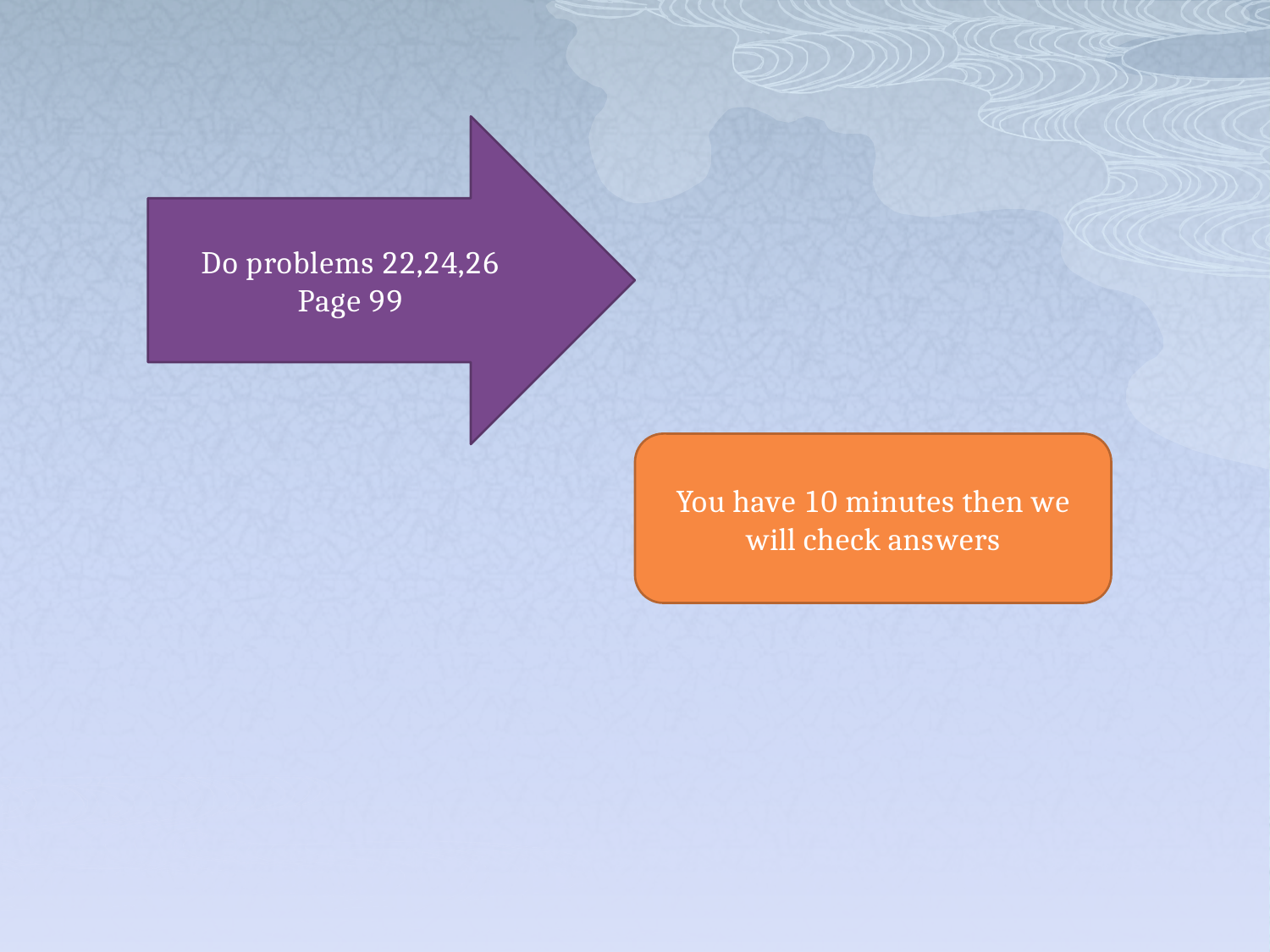

Do problems 22,24,26
Page 99
You have 10 minutes then we will check answers